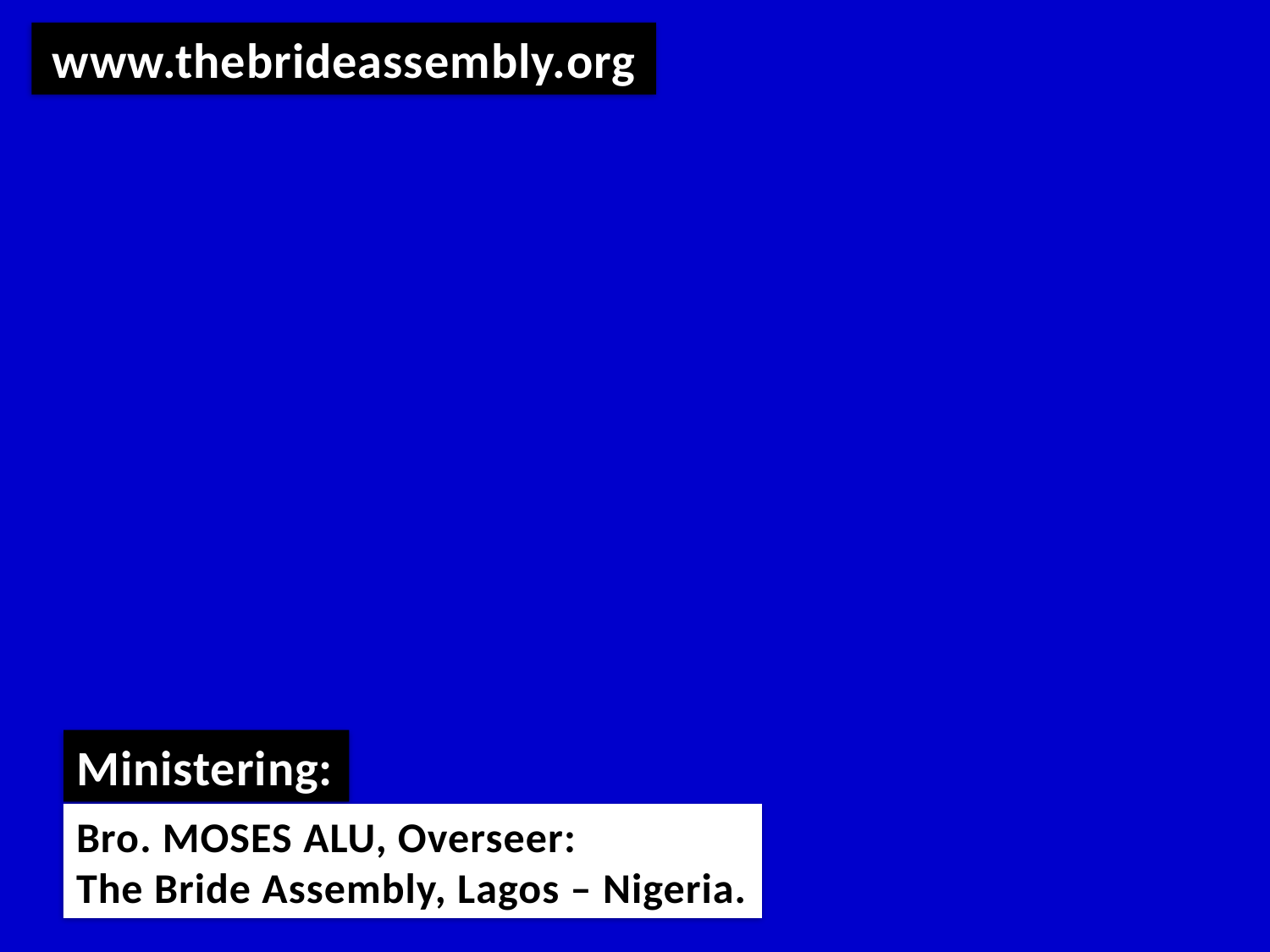

www.thebrideassembly.org
Ministering:
Bro. MOSES ALU, Overseer:
The Bride Assembly, Lagos – Nigeria.